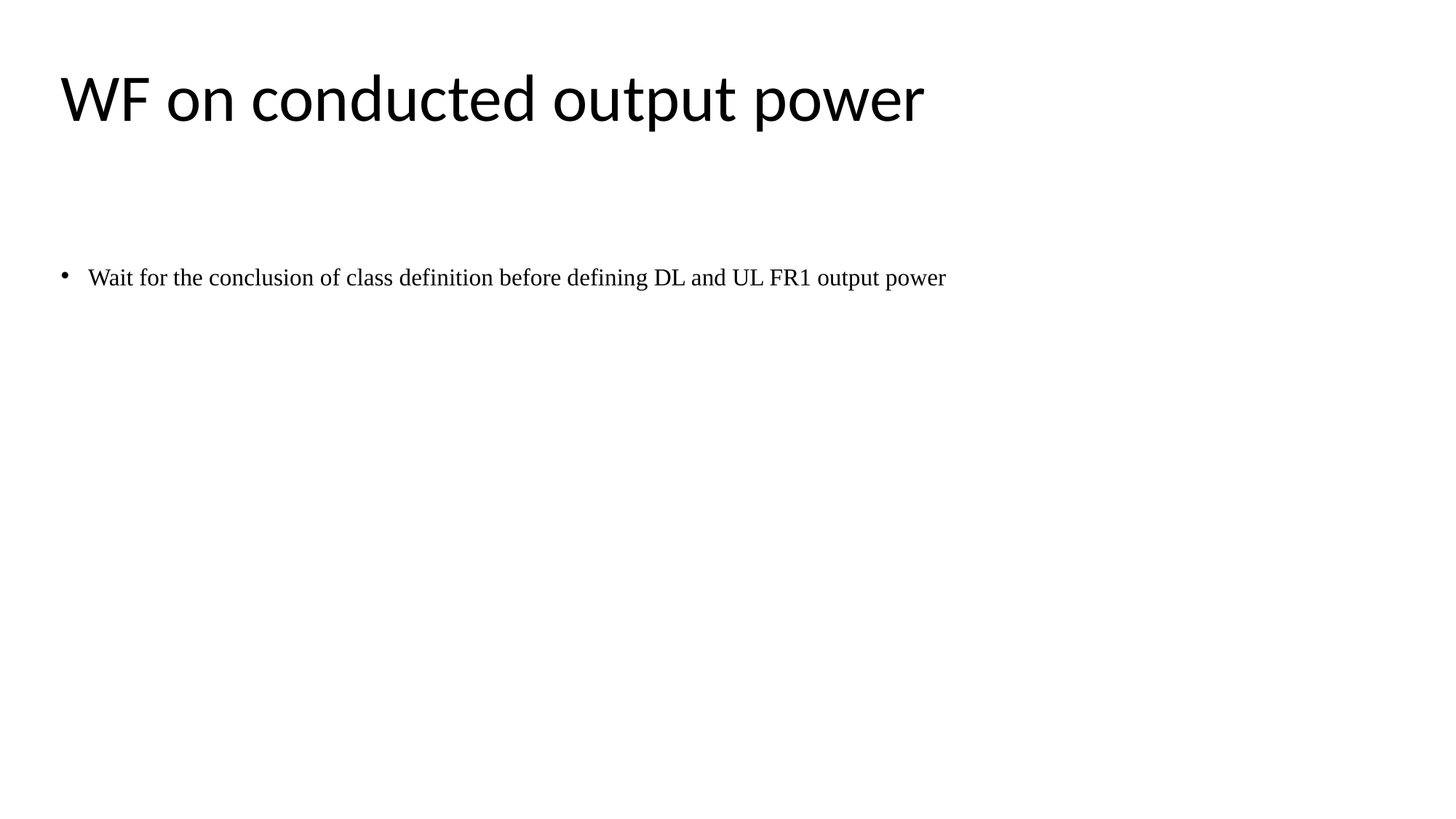

# WF on conducted output power
Wait for the conclusion of class definition before defining DL and UL FR1 output power